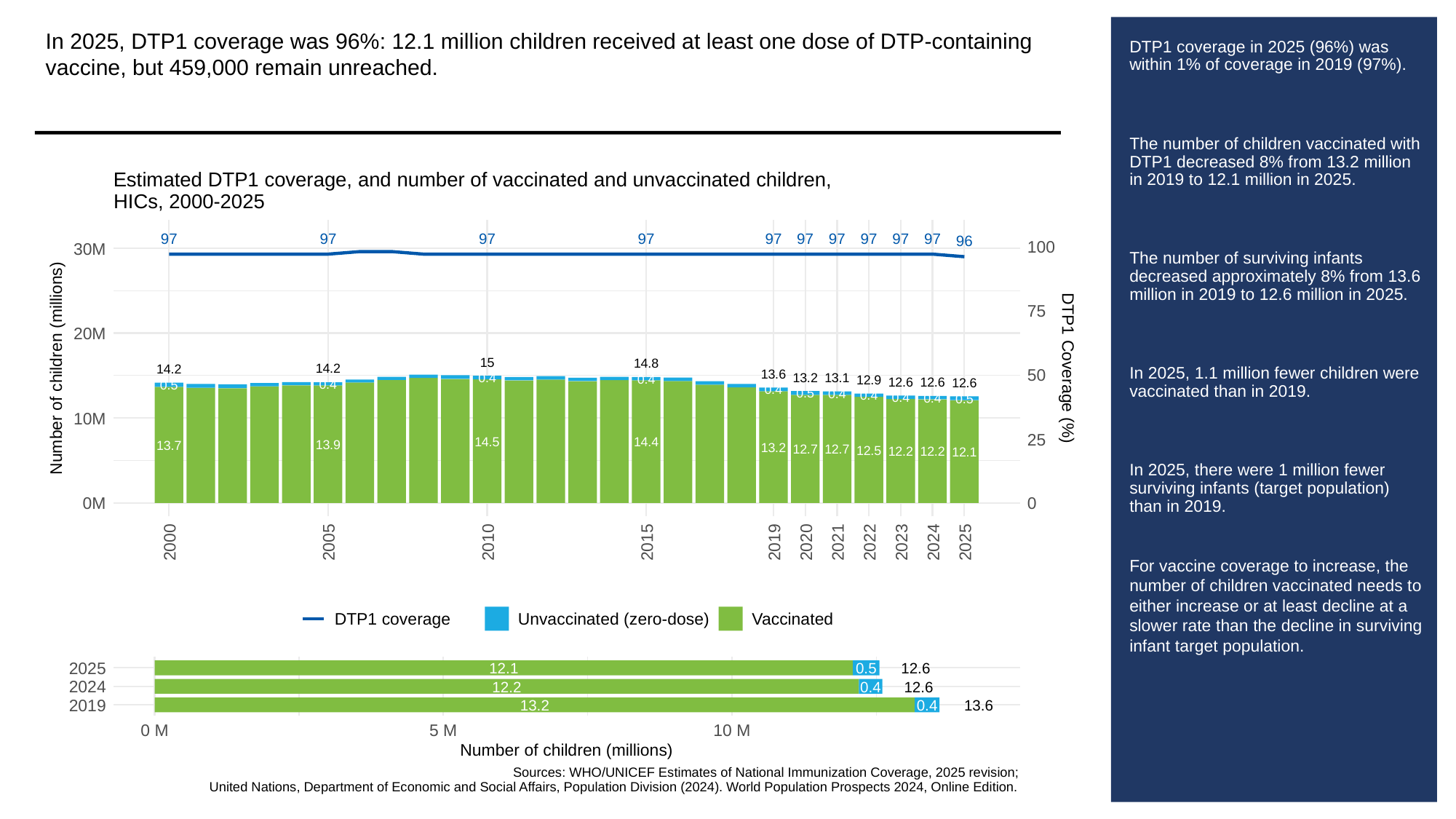

In 2025, DTP1 coverage was 96%: 12.1 million children received at least one dose of DTP-containing vaccine, but 459,000 remain unreached.
# DTP1 coverage in 2025 (96%) was within 1% of coverage in 2019 (97%).

The number of children vaccinated with DTP1 decreased 8% from 13.2 million in 2019 to 12.1 million in 2025.

The number of surviving infants decreased approximately 8% from 13.6 million in 2019 to 12.6 million in 2025.

In 2025, 1.1 million fewer children were vaccinated than in 2019.

In 2025, there were 1 million fewer surviving infants (target population) than in 2019.

For vaccine coverage to increase, the number of children vaccinated needs to either increase or at least decline at a slower rate than the decline in surviving infant target population.

Estimated DTP1 coverage, and number of vaccinated and unvaccinated children,
HICs, 2000-2025

97
97
97
97
97
97
97
97
97
97
96
100
30M

75
20M

15
14.8
Number of children (millions)
DTP1 Coverage (%)
14.2
14.2
50
13.6
13.2
13.1
0.4
0.4

12.9

12.6
12.6

12.6

0.4

0.5

0.4

0.5
0.4
0.4

0.4
0.4

0.5

10M

25
14.5
14.4
13.9
13.7
13.2
12.7
12.7
12.5
12.2
12.2
12.1

0M
0

2000
2005
2010
2015
2019
2020
2021
2022
2023
2024
2025

DTP1 coverage
Unvaccinated (zero-dose)
Vaccinated

2025
12.1
0.5
12.6

2024
12.2
0.4
12.6

2019
13.2
0.4
13.6

0 M
5 M
10 M
Number of children (millions)
Sources: WHO/UNICEF Estimates of National Immunization Coverage, 2025 revision;
United Nations, Department of Economic and Social Affairs, Population Division (2024). World Population Prospects 2024, Online Edition.